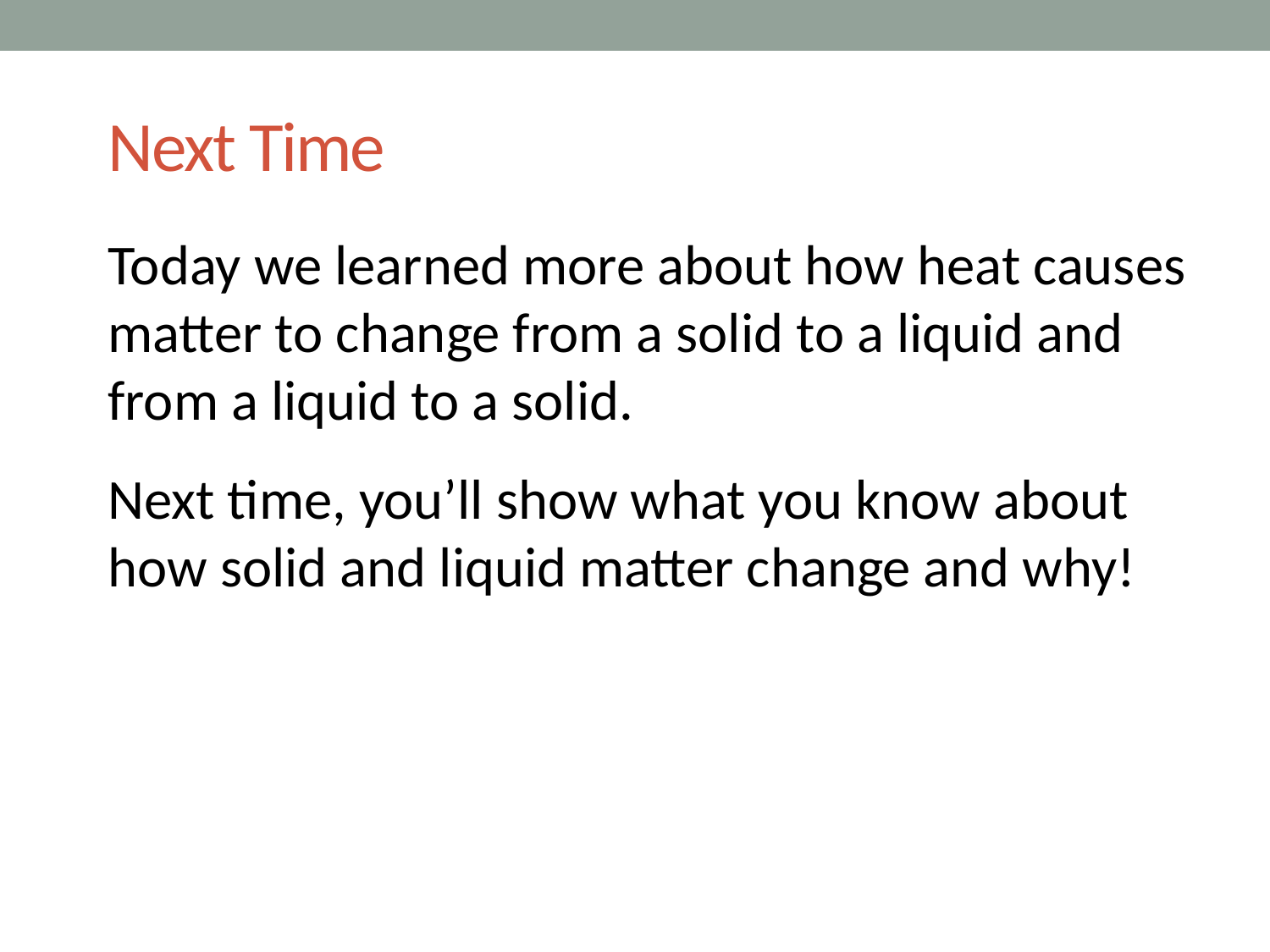

# Next Time
Today we learned more about how heat causes matter to change from a solid to a liquid and from a liquid to a solid.
Next time, you’ll show what you know about how solid and liquid matter change and why!